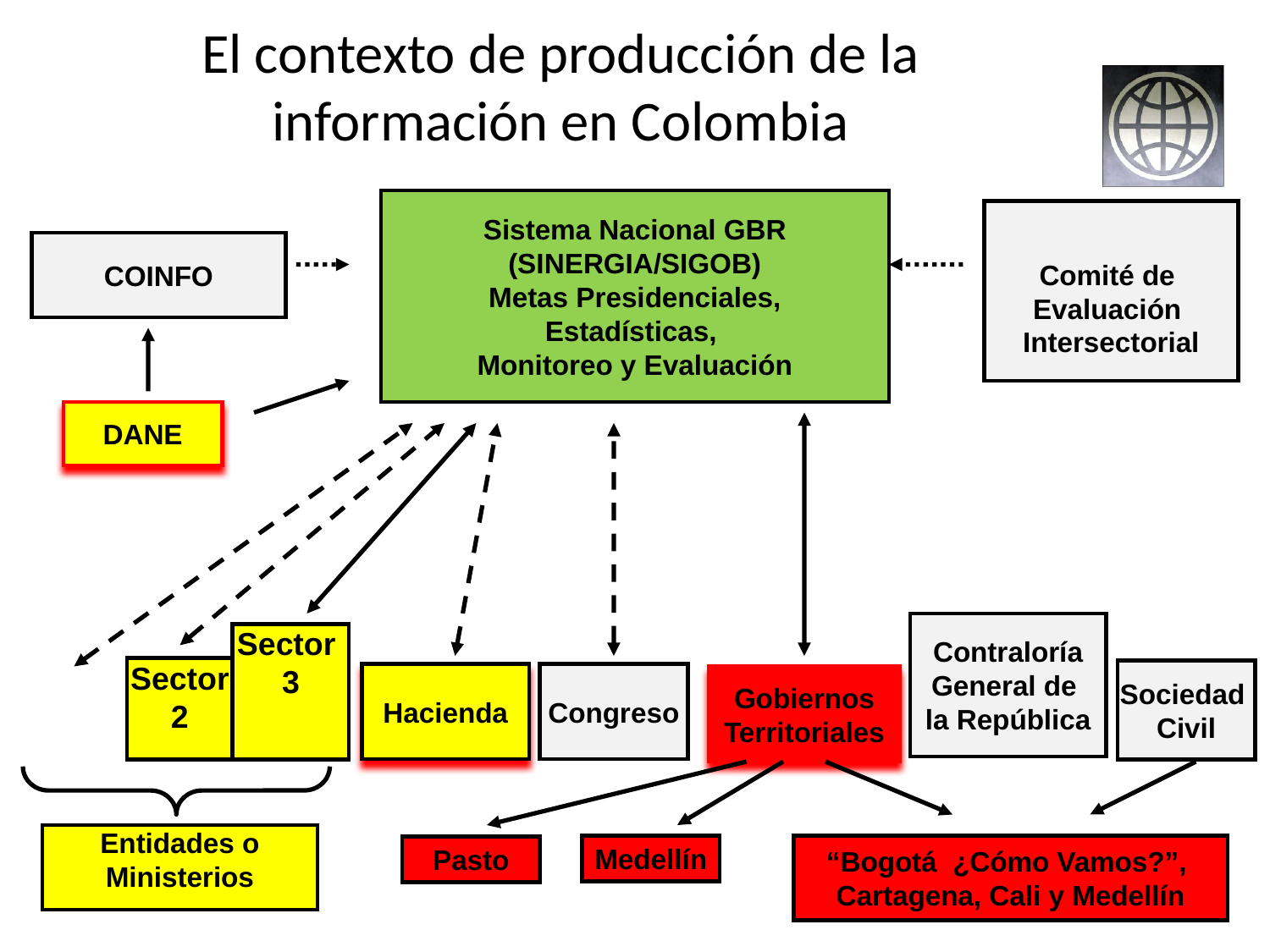

# El contexto de producción de la información en Colombia
Sistema Nacional GBR
(SINERGIA/SIGOB)
Metas Presidenciales,
Estadísticas,
Monitoreo y Evaluación
Comité de
Evaluación
Intersectorial
COINFO

DANE

Contraloría
General de
la República
Sector
3

Sector 2
Sociedad
Civil
Hacienda
Congreso
Gobiernos
Territoriales

Entidades o Ministerios
Medellín
“Bogotá  ¿Cómo Vamos?”,
Cartagena, Cali y Medellín
Pasto